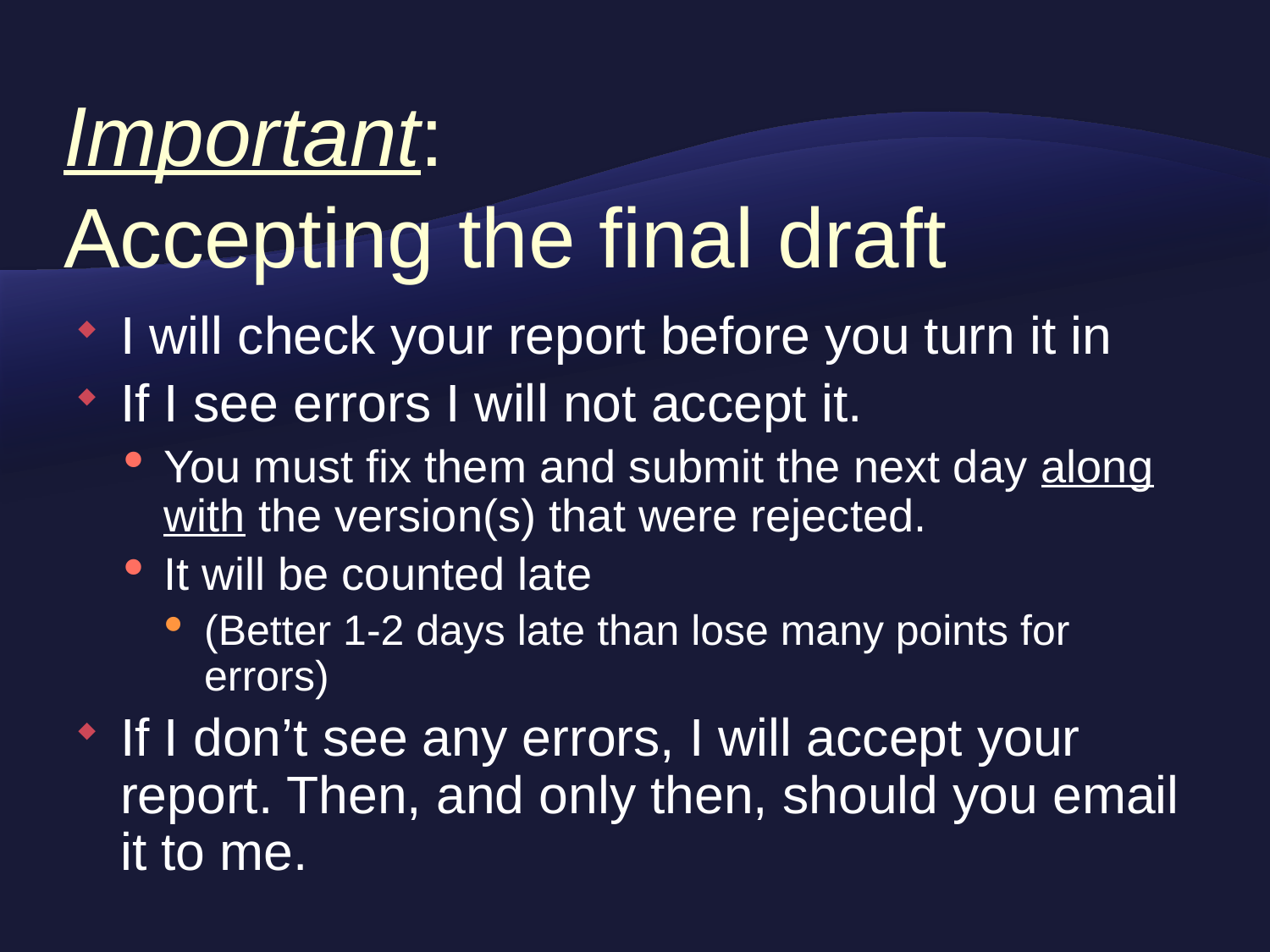

# Important: Accepting the final draft
I will check your report before you turn it in
If I see errors I will not accept it.
You must fix them and submit the next day along with the version(s) that were rejected.
It will be counted late
(Better 1-2 days late than lose many points for errors)
If I don’t see any errors, I will accept your report. Then, and only then, should you email it to me.